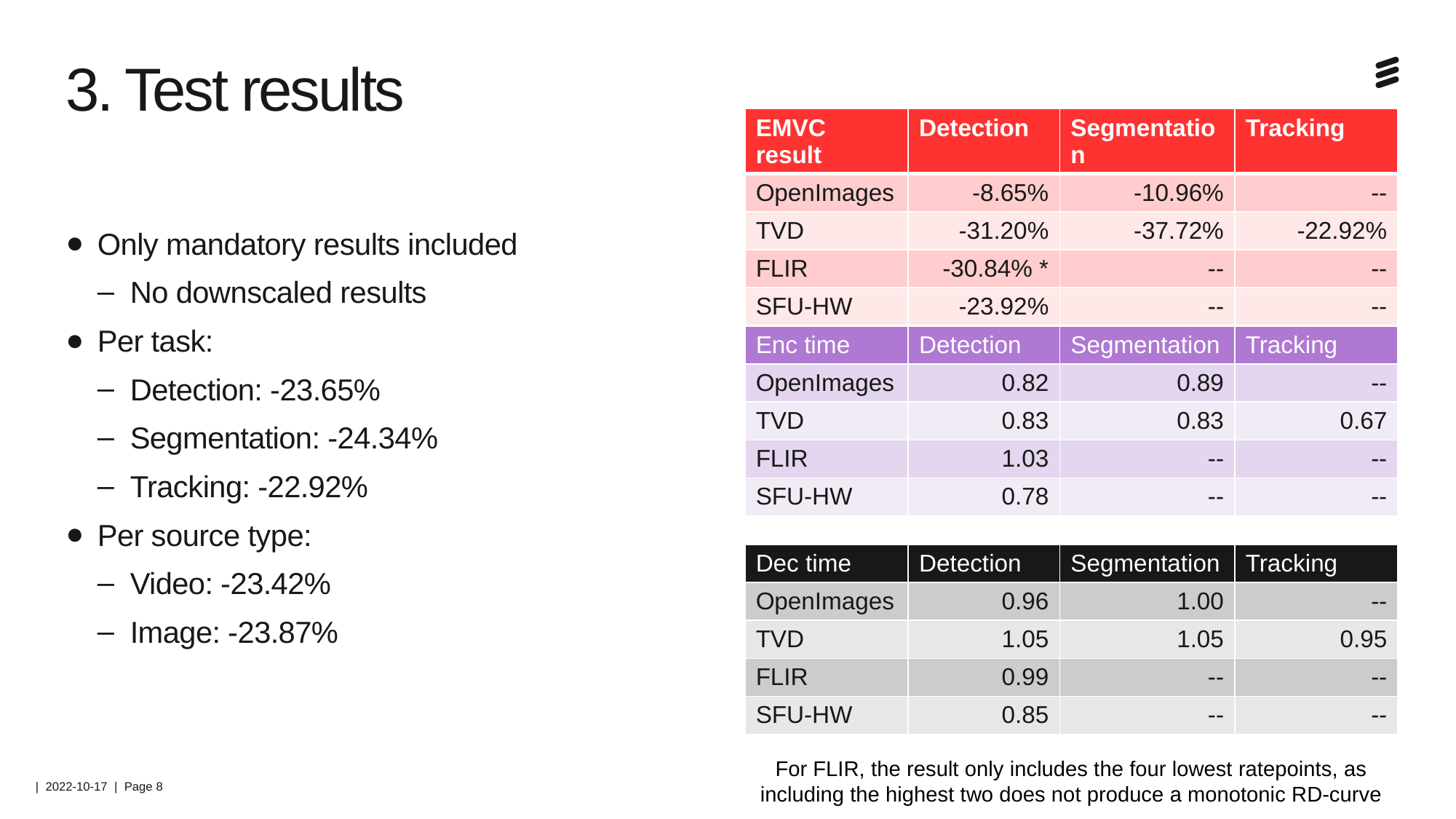

# 3. Test results
| EMVC result | Detection | Segmentation | Tracking |
| --- | --- | --- | --- |
| OpenImages | -8.65% | -10.96% | -- |
| TVD | -31.20% | -37.72% | -22.92% |
| FLIR | -30.84% \* | -- | -- |
| SFU-HW | -23.92% | -- | -- |
Only mandatory results included
No downscaled results
Per task:
Detection: -23.65%
Segmentation: -24.34%
Tracking: -22.92%
Per source type:
Video: -23.42%
Image: -23.87%
| Enc time | Detection | Segmentation | Tracking |
| --- | --- | --- | --- |
| OpenImages | 0.82 | 0.89 | -- |
| TVD | 0.83 | 0.83 | 0.67 |
| FLIR | 1.03 | -- | -- |
| SFU-HW | 0.78 | -- | -- |
| Dec time | Detection | Segmentation | Tracking |
| --- | --- | --- | --- |
| OpenImages | 0.96 | 1.00 | -- |
| TVD | 1.05 | 1.05 | 0.95 |
| FLIR | 0.99 | -- | -- |
| SFU-HW | 0.85 | -- | -- |
For FLIR, the result only includes the four lowest ratepoints, as including the highest two does not produce a monotonic RD-curve